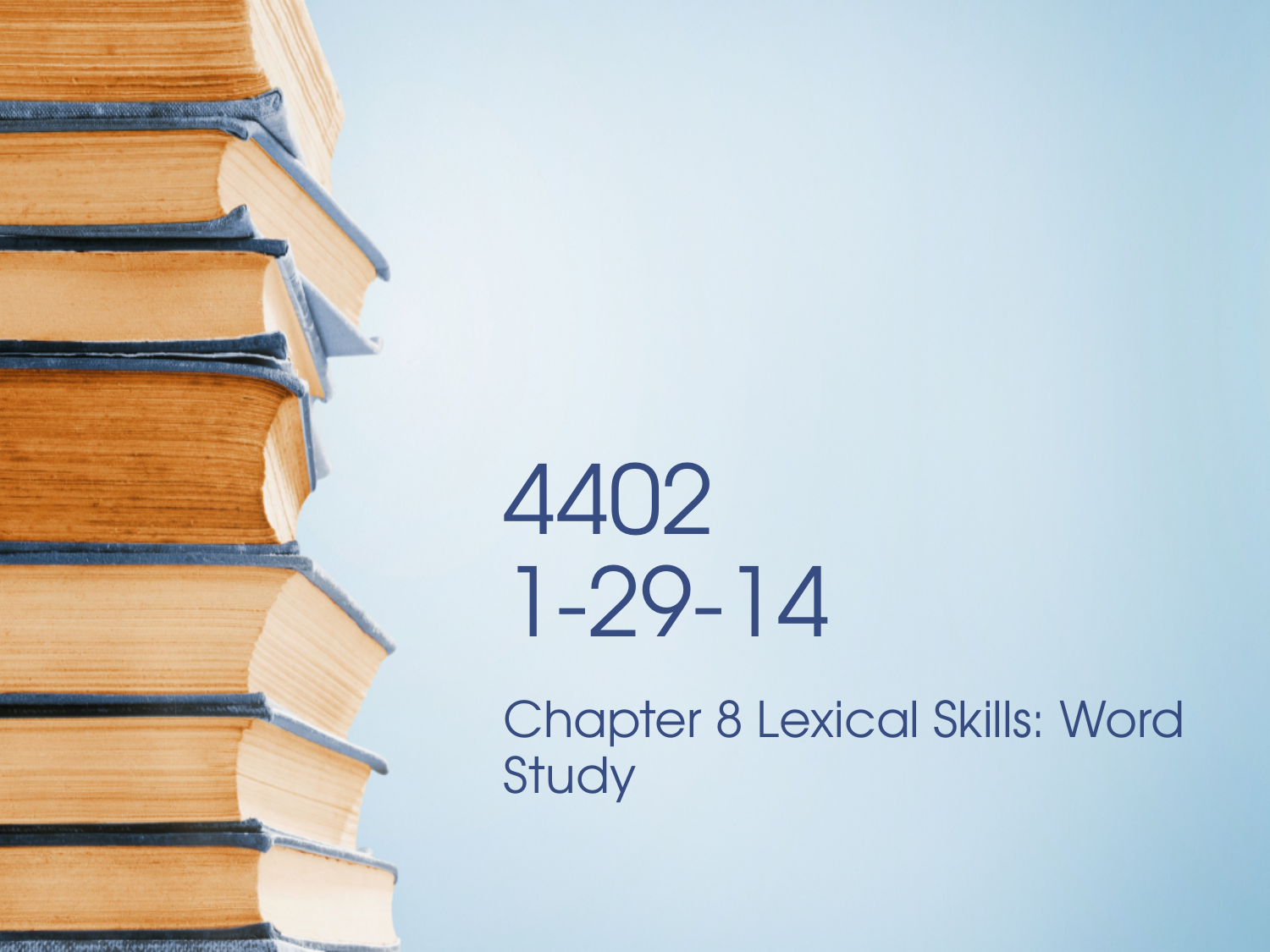

# 4402 1-29-14
Chapter 8 Lexical Skills: Word Study